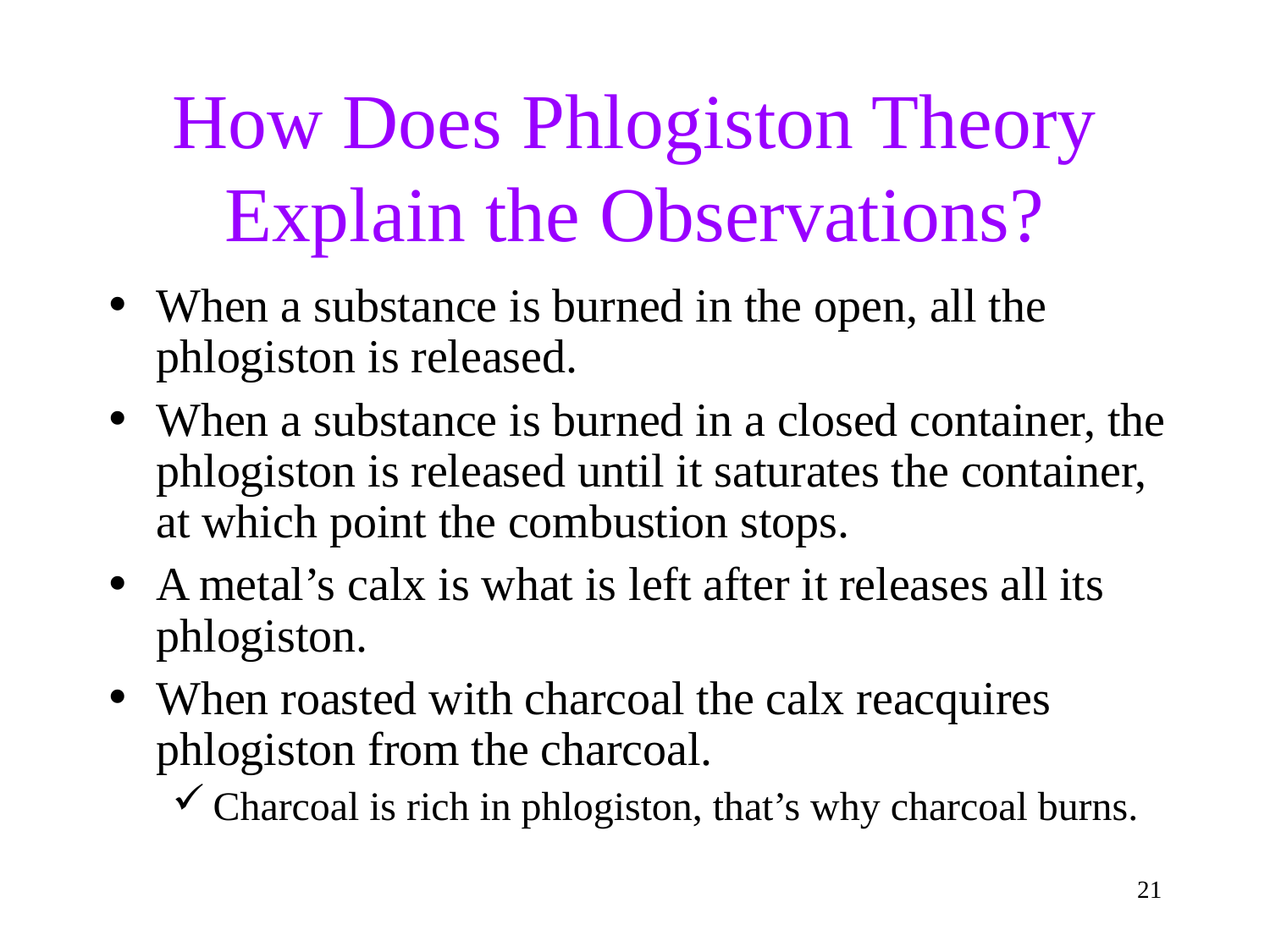

How Does Phlogiston Theory Explain the Observations?
When a substance is burned in the open, all the phlogiston is released.
When a substance is burned in a closed container, the phlogiston is released until it saturates the container, at which point the combustion stops.
A metal’s calx is what is left after it releases all its phlogiston.
When roasted with charcoal the calx reacquires phlogiston from the charcoal.
Charcoal is rich in phlogiston, that’s why charcoal burns.
21